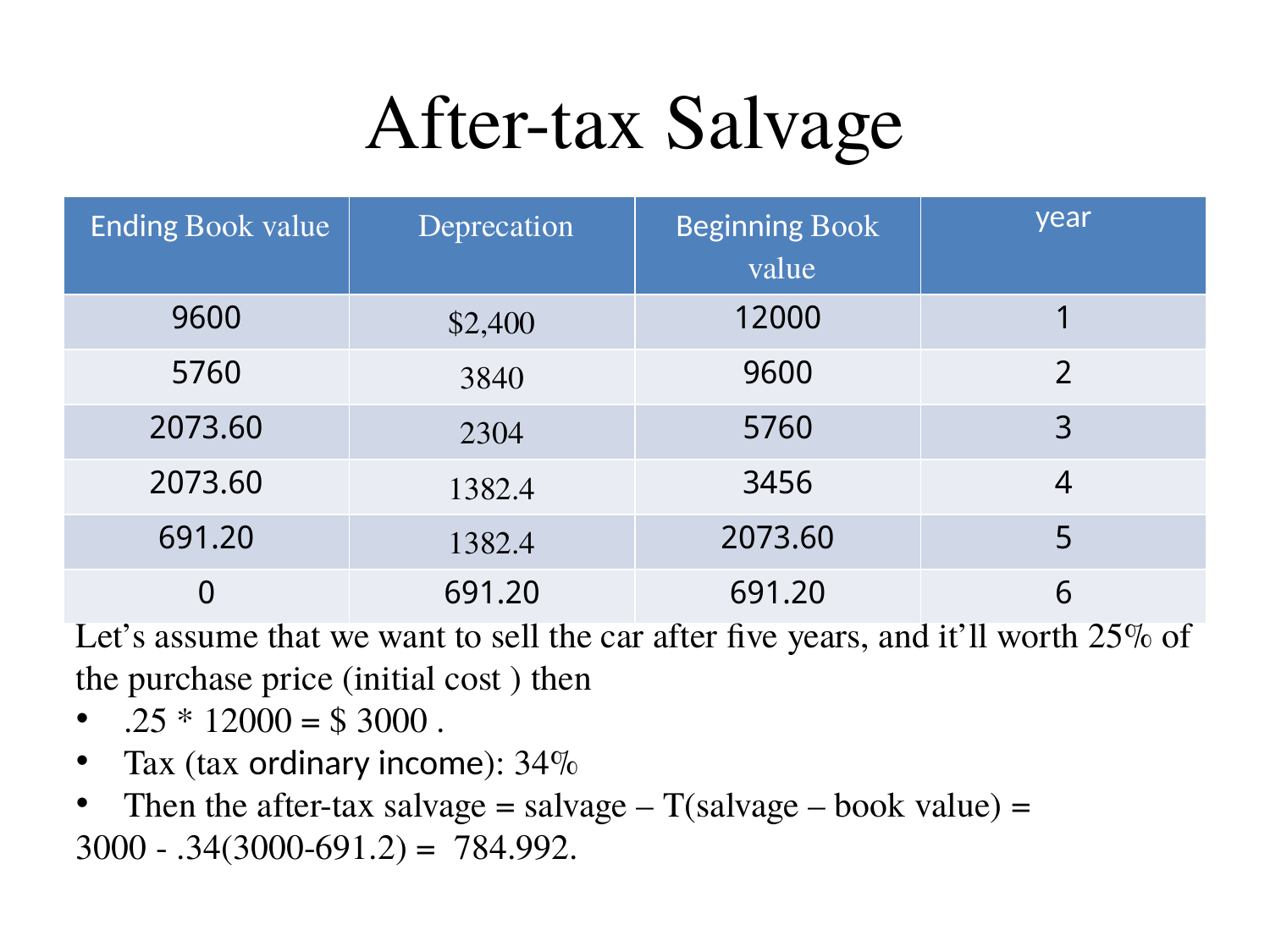

# After-tax Salvage
| Ending Book value | Deprecation | Beginning Book value | year |
| --- | --- | --- | --- |
| 9600 | $2,400 | 12000 | 1 |
| 5760 | 3840 | 9600 | 2 |
| 2073.60 | 2304 | 5760 | 3 |
| 2073.60 | 1382.4 | 3456 | 4 |
| 691.20 | 1382.4 | 2073.60 | 5 |
| 0 | 691.20 | 691.20 | 6 |
Let’s assume that we want to sell the car after five years, and it’ll worth 25% of the purchase price (initial cost ) then
.25 * 12000 = $ 3000 .
Tax (tax ordinary income): 34%
Then the after-tax salvage = salvage – T(salvage – book value) =
3000 - .34(3000-691.2) =  784.992.